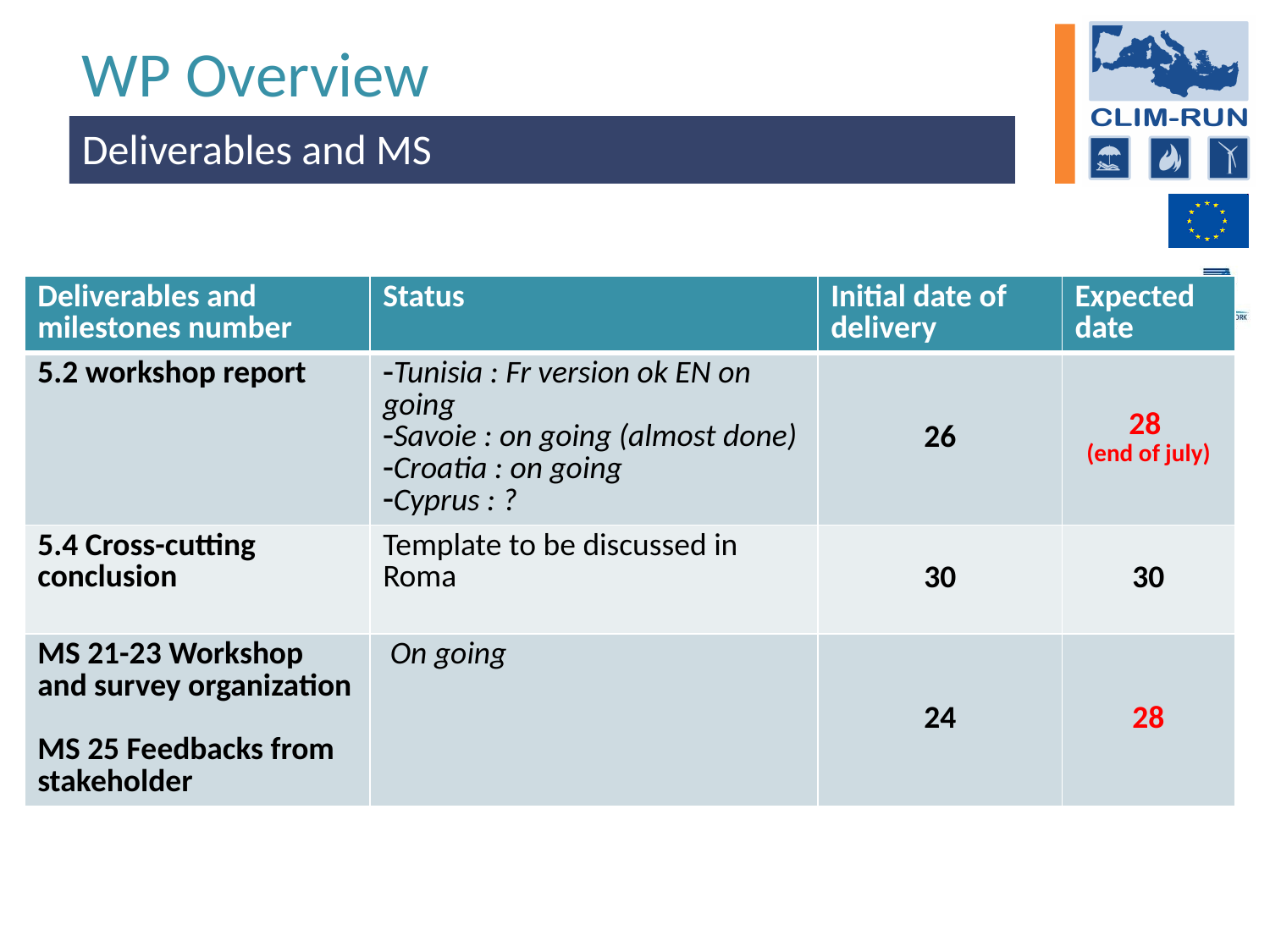

# WP Overview
Deliverables and MS

| Deliverables and milestones number | Status | Initial date of delivery | Expected date |
| --- | --- | --- | --- |
| 5.2 workshop report | Tunisia : Fr version ok EN on going Savoie : on going (almost done) Croatia : on going Cyprus : ? | 26 | 28 (end of july) |
| 5.4 Cross-cutting conclusion | Template to be discussed in Roma | 30 | 30 |
| MS 21-23 Workshop and survey organization MS 25 Feedbacks from stakeholder | On going | 24 | 28 |